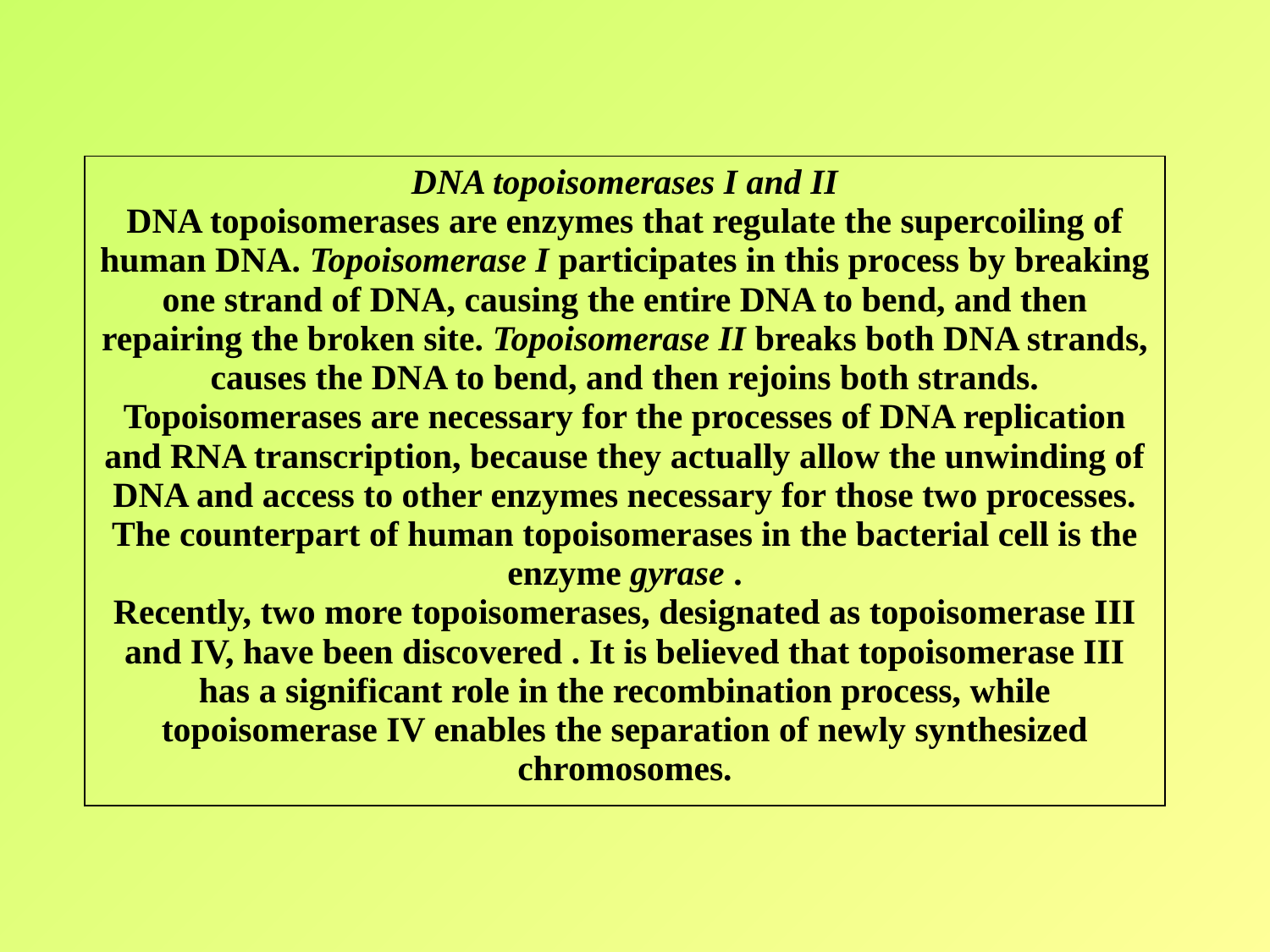

| DNA topoisomerases I and II DNA topoisomerases are enzymes that regulate the supercoiling of human DNA. Topoisomerase I participates in this process by breaking one strand of DNA, causing the entire DNA to bend, and then repairing the broken site. Topoisomerase II breaks both DNA strands, causes the DNA to bend, and then rejoins both strands. Topoisomerases are necessary for the processes of DNA replication and RNA transcription, because they actually allow the unwinding of DNA and access to other enzymes necessary for those two processes. The counterpart of human topoisomerases in the bacterial cell is the enzyme gyrase . Recently, two more topoisomerases, designated as topoisomerase III and IV, have been discovered . It is believed that topoisomerase III has a significant role in the recombination process, while topoisomerase IV enables the separation of newly synthesized chromosomes. |
| --- |